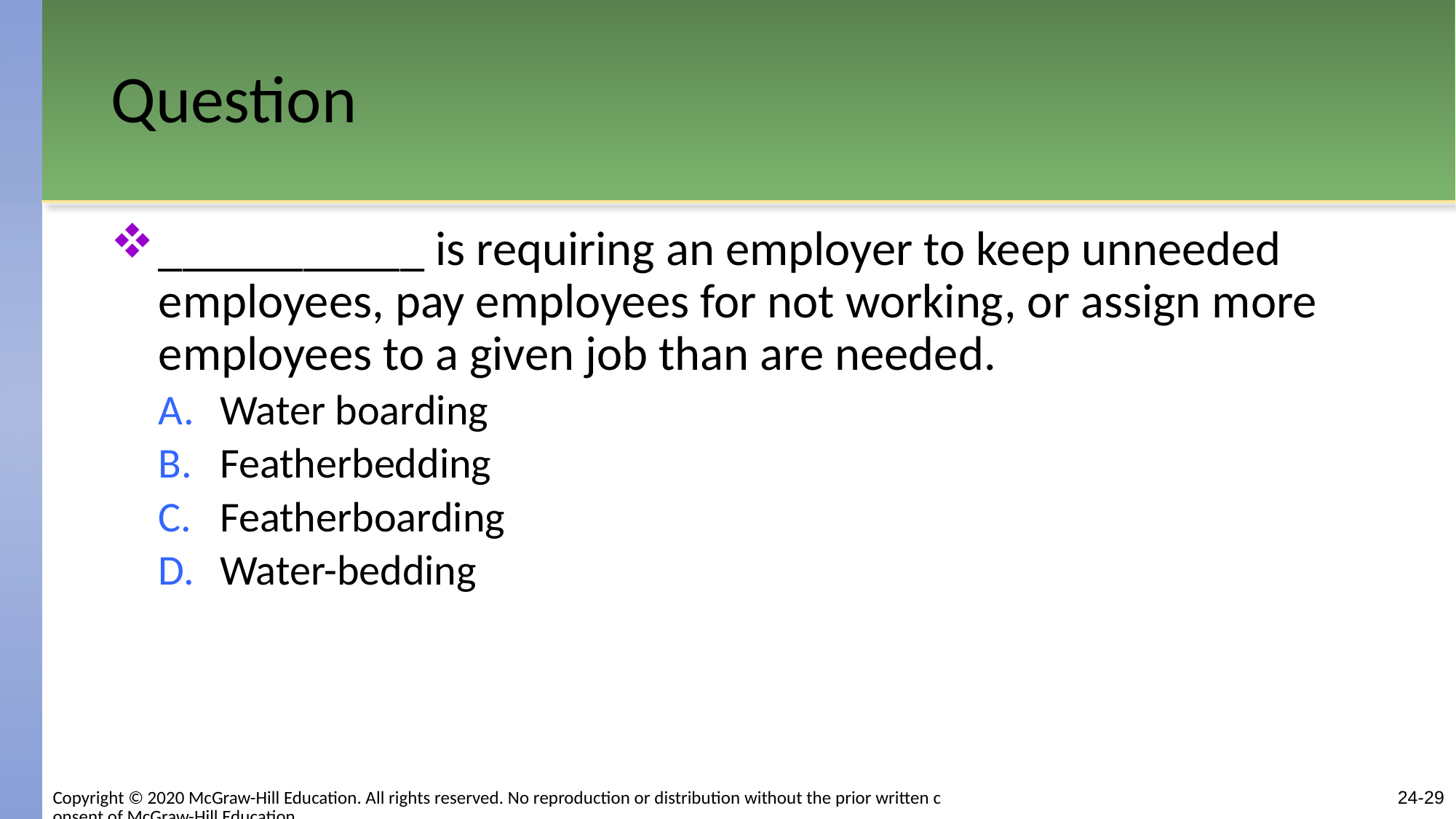

# Question
___________ is requiring an employer to keep unneeded employees, pay employees for not working, or assign more employees to a given job than are needed.
Water boarding
Featherbedding
Featherboarding
Water-bedding

Copyright © 2020 McGraw-Hill Education. All rights reserved. No reproduction or distribution without the prior written consent of McGraw-Hill Education.
24-29